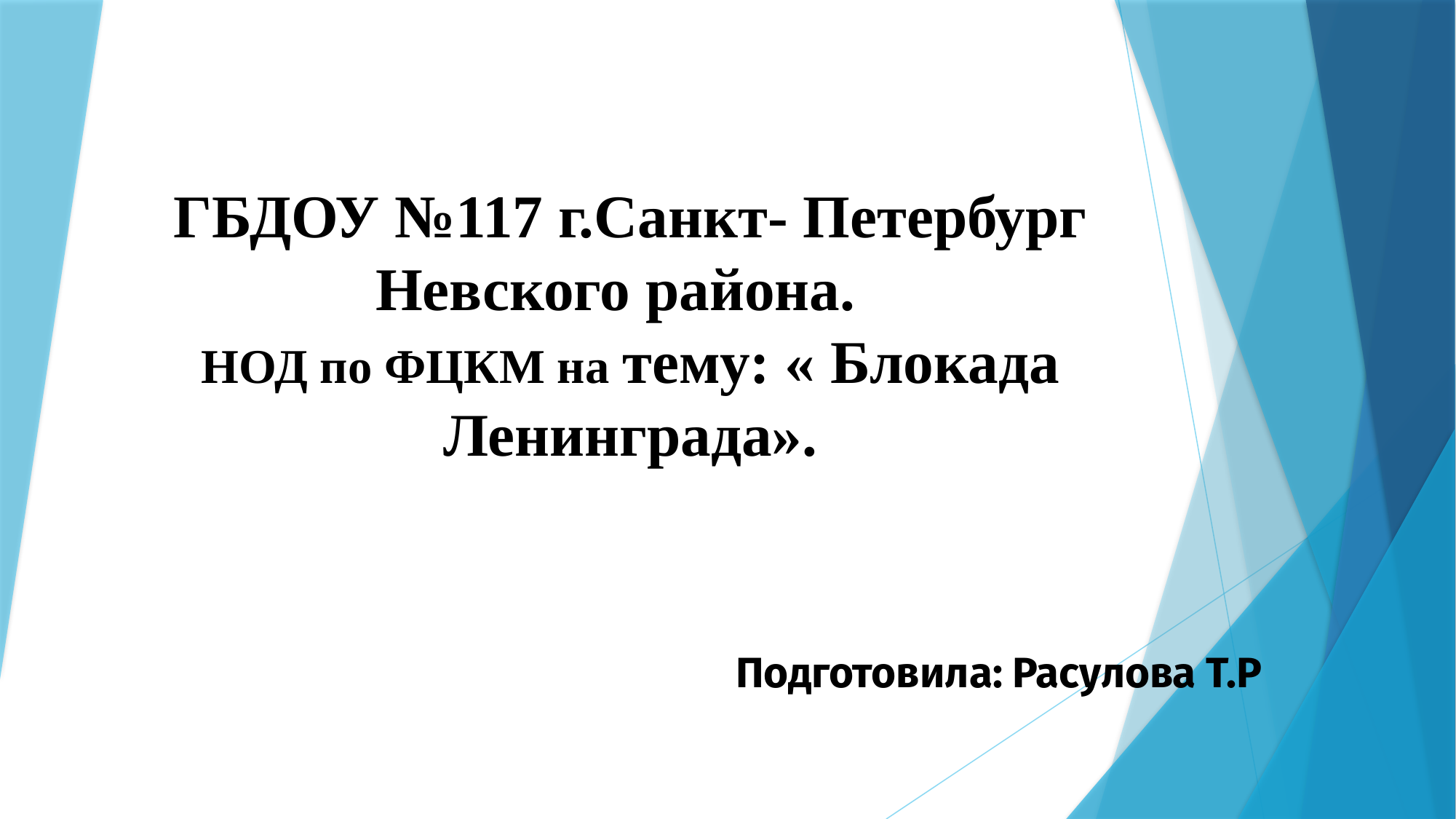

# ГБДОУ №117 г.Санкт- Петербург Невского района. НОД по ФЦКМ на тему: « Блокада Ленинграда».
Подготовила: Расулова Т.Р